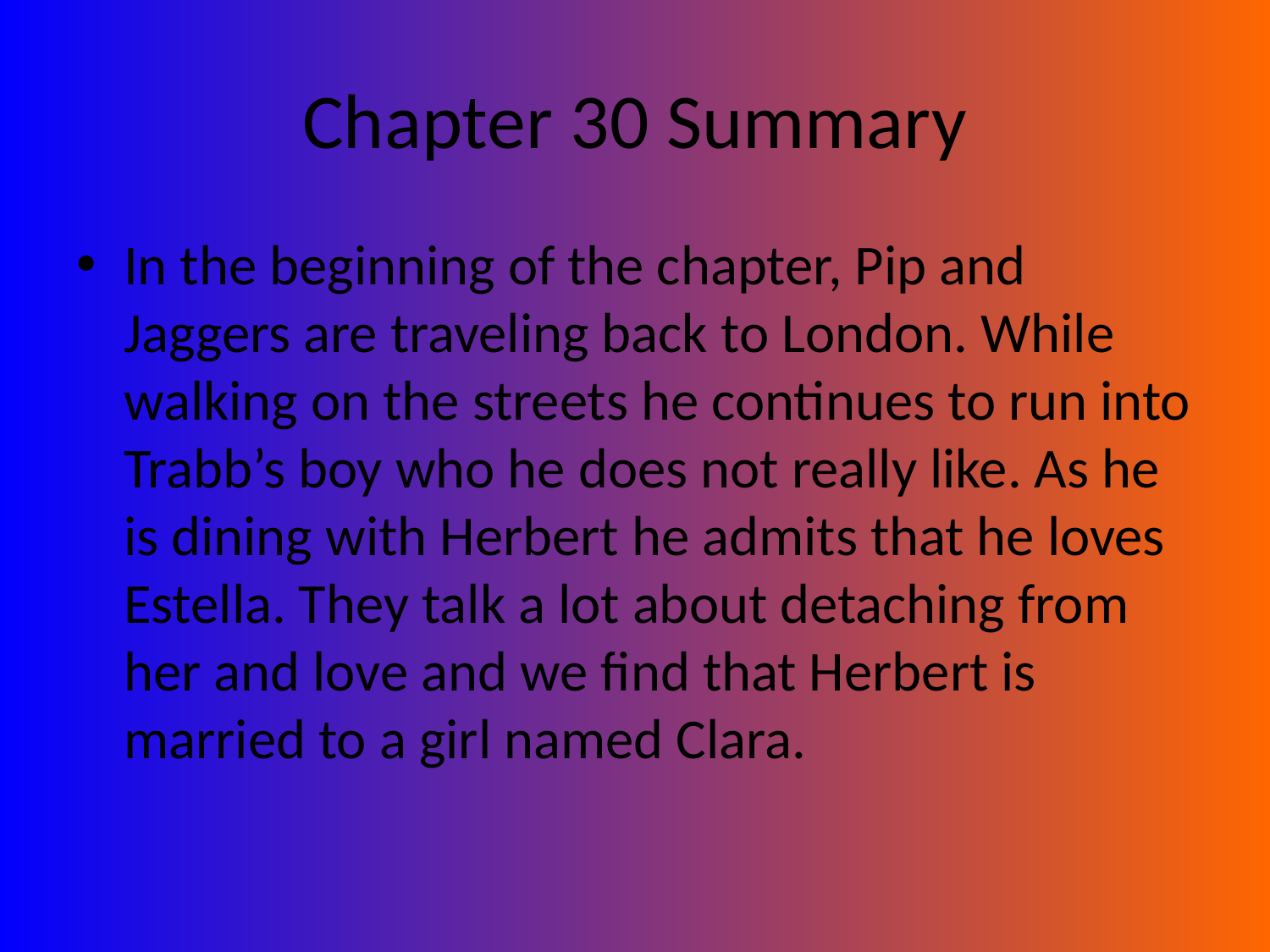

# Chapter 30 Summary
In the beginning of the chapter, Pip and Jaggers are traveling back to London. While walking on the streets he continues to run into Trabb’s boy who he does not really like. As he is dining with Herbert he admits that he loves Estella. They talk a lot about detaching from her and love and we find that Herbert is married to a girl named Clara.